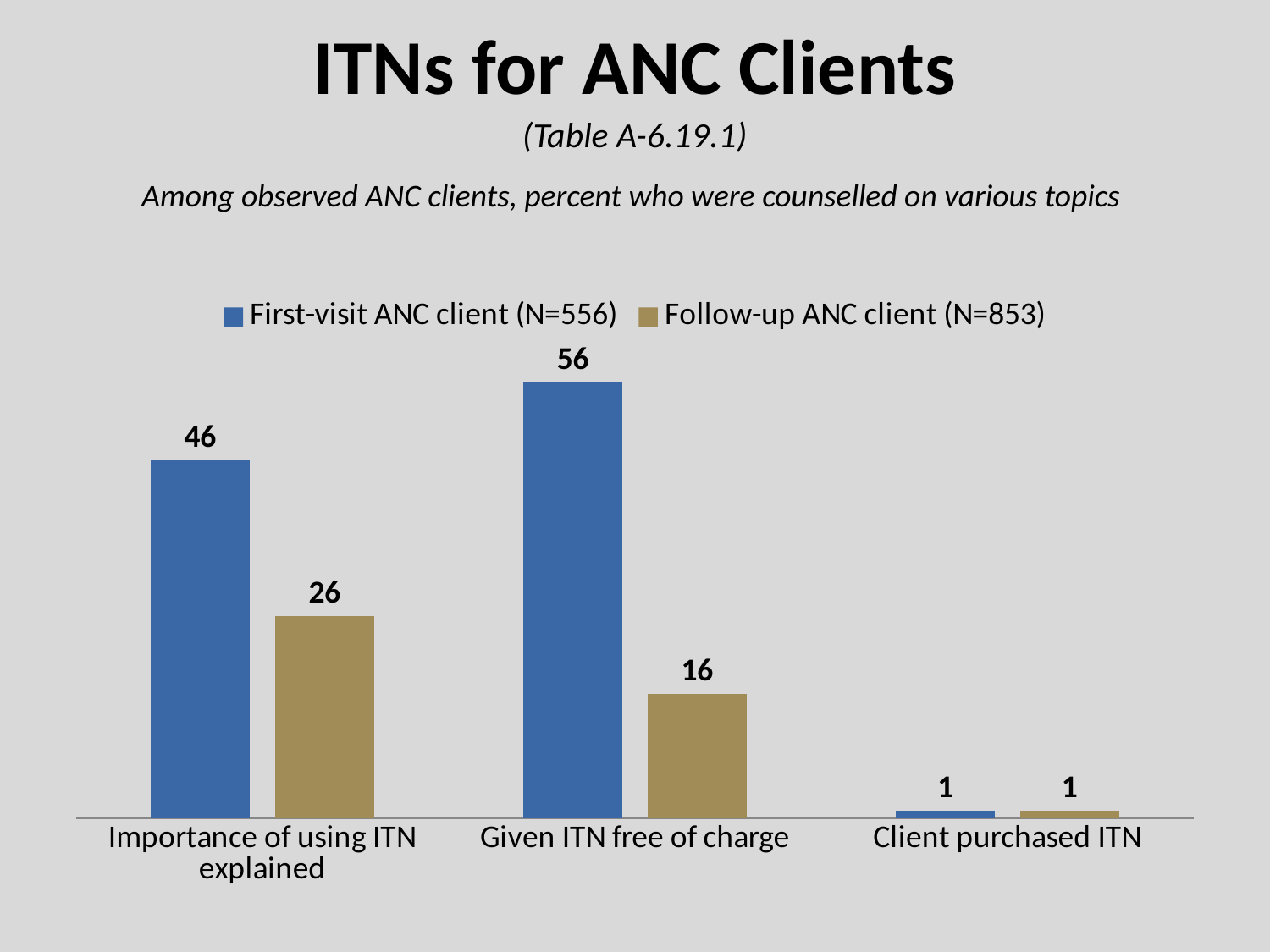

# ITNs for ANC Clients
(Table A-6.19.1)
Among observed ANC clients, percent who were counselled on various topics

### Chart

| Category | First-visit ANC client (N=556) | Follow-up ANC client (N=853) |
|---|---|---|
| Importance of using ITN explained | 46.0 | 26.0 |
| Given ITN free of charge | 56.0 | 16.0 |
| Client purchased ITN | 1.0 | 1.0 |